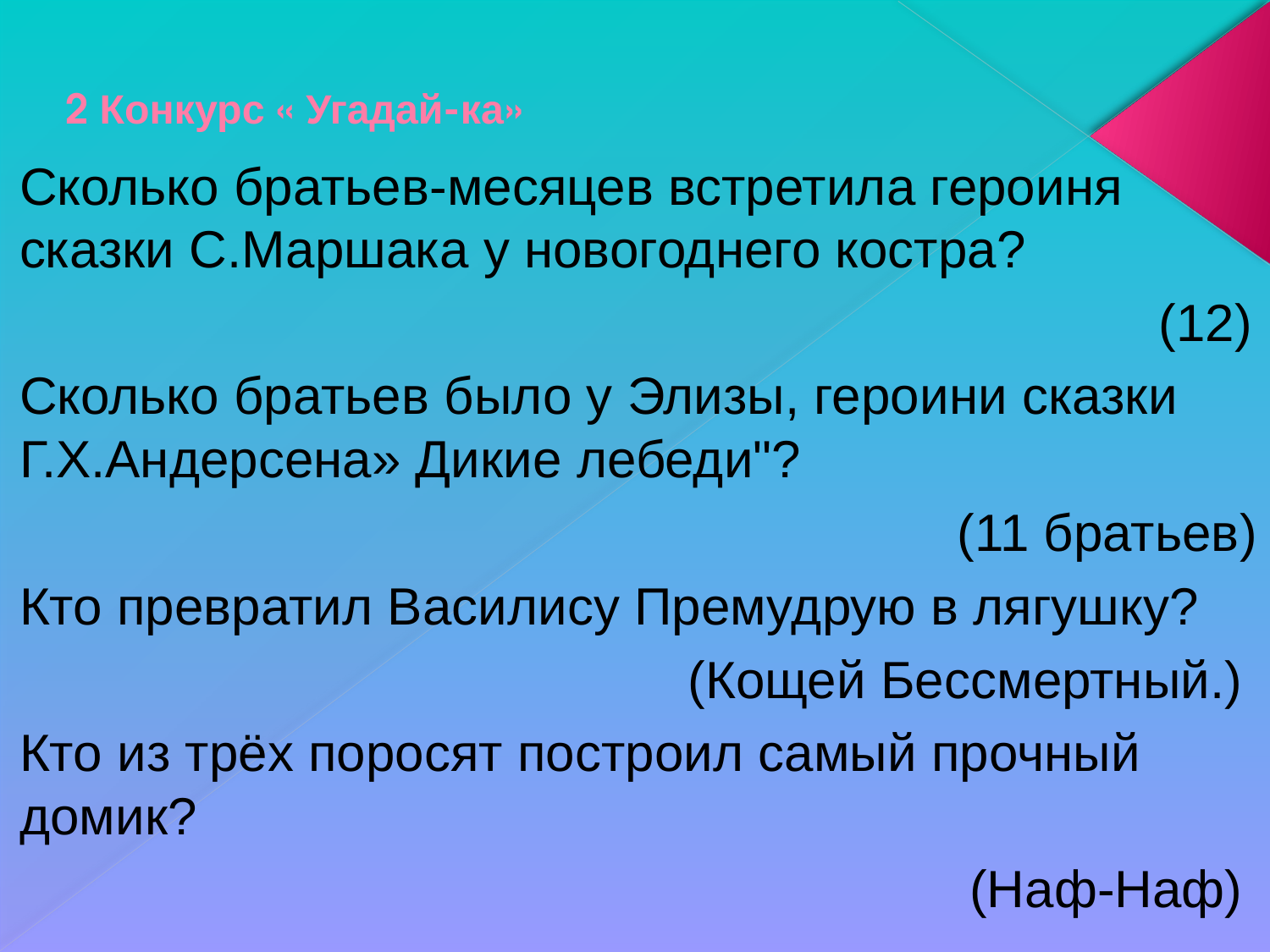

# 2 Конкурс « Угадай-ка»
Сколько братьев-месяцев встретила героиня сказки С.Маршака у новогоднего костра?
                                                                              (12)
Сколько братьев было у Элизы, героини сказки Г.Х.Андерсена» Дикие лебеди"?
(11 братьев)
Кто превратил Василису Премудрую в лягушку?
(Кощей Бессмертный.)
Кто из трёх поросят построил самый прочный домик?
(Наф-Наф)